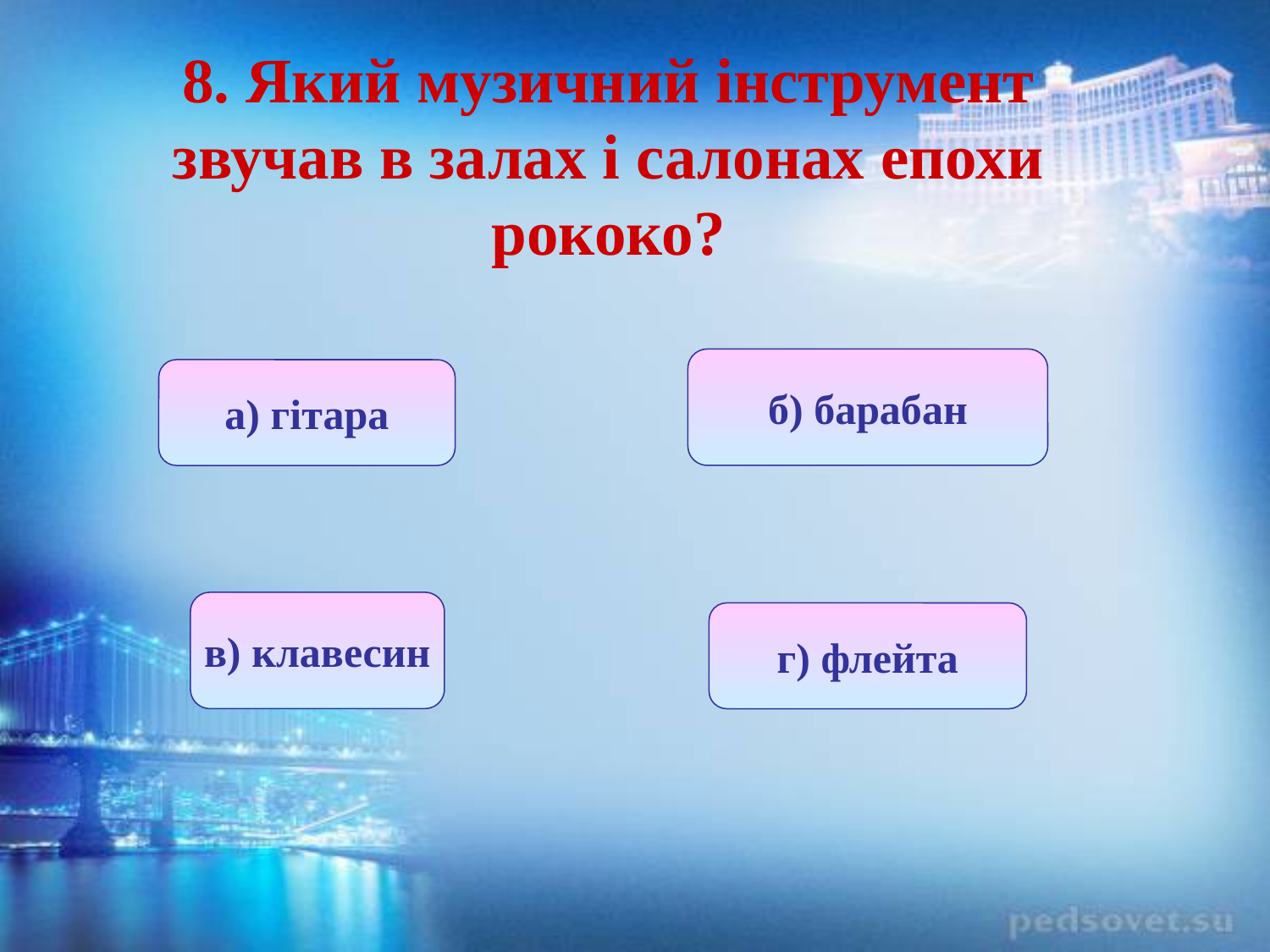

8. Який музичний інструмент звучав в залах і салонах епохи рококо?
б) барабан
а) гітара
в) клавесин
г) флейта